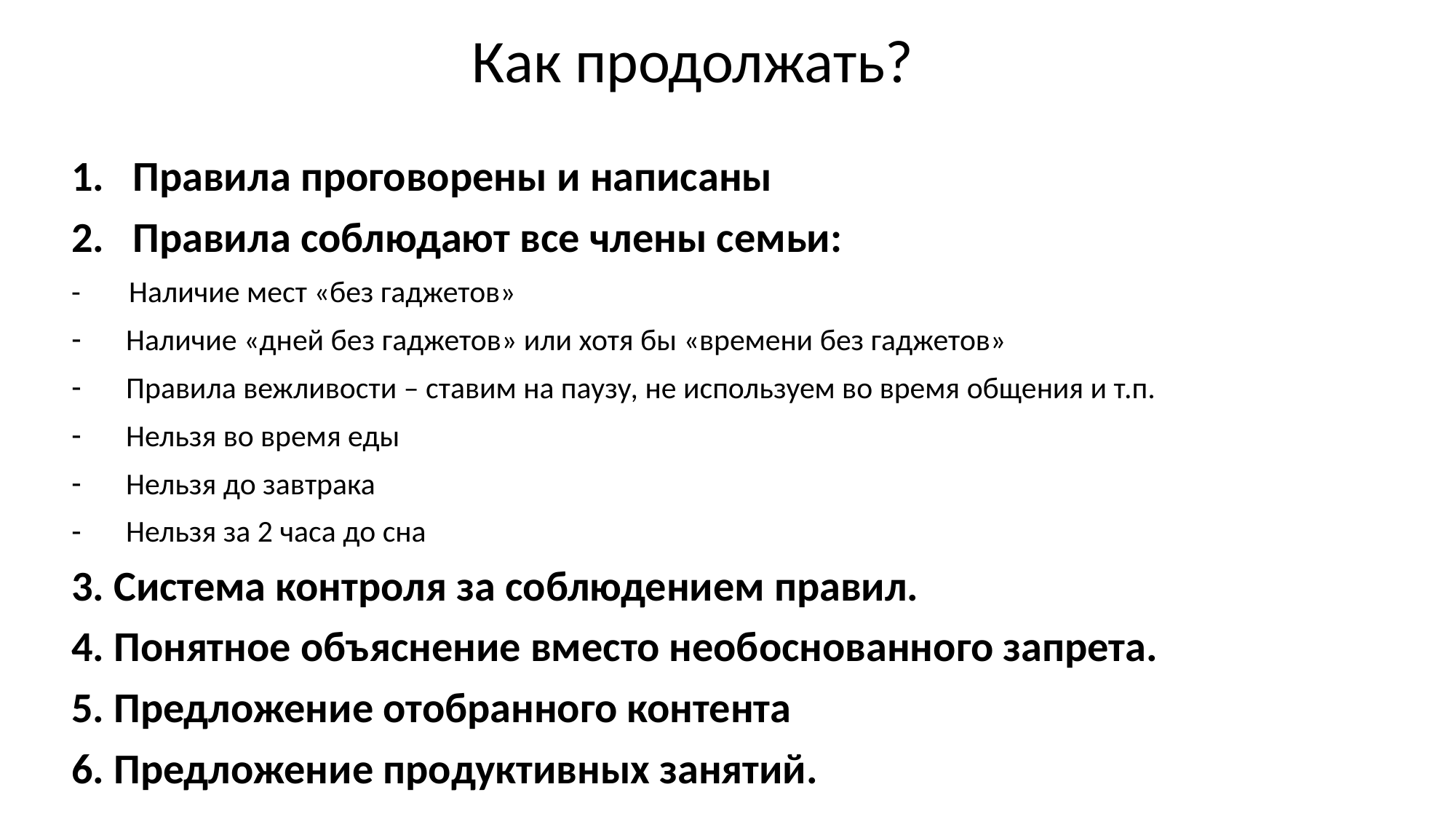

# Как продолжать?
Правила проговорены и написаны
Правила соблюдают все члены семьи:
-       Наличие мест «без гаджетов»
Наличие «дней без гаджетов» или хотя бы «времени без гаджетов»
Правила вежливости – ставим на паузу, не используем во время общения и т.п.
Нельзя во время еды
Нельзя до завтрака
Нельзя за 2 часа до сна
3. Система контроля за соблюдением правил.
4. Понятное объяснение вместо необоснованного запрета.
5. Предложение отобранного контента
6. Предложение продуктивных занятий.